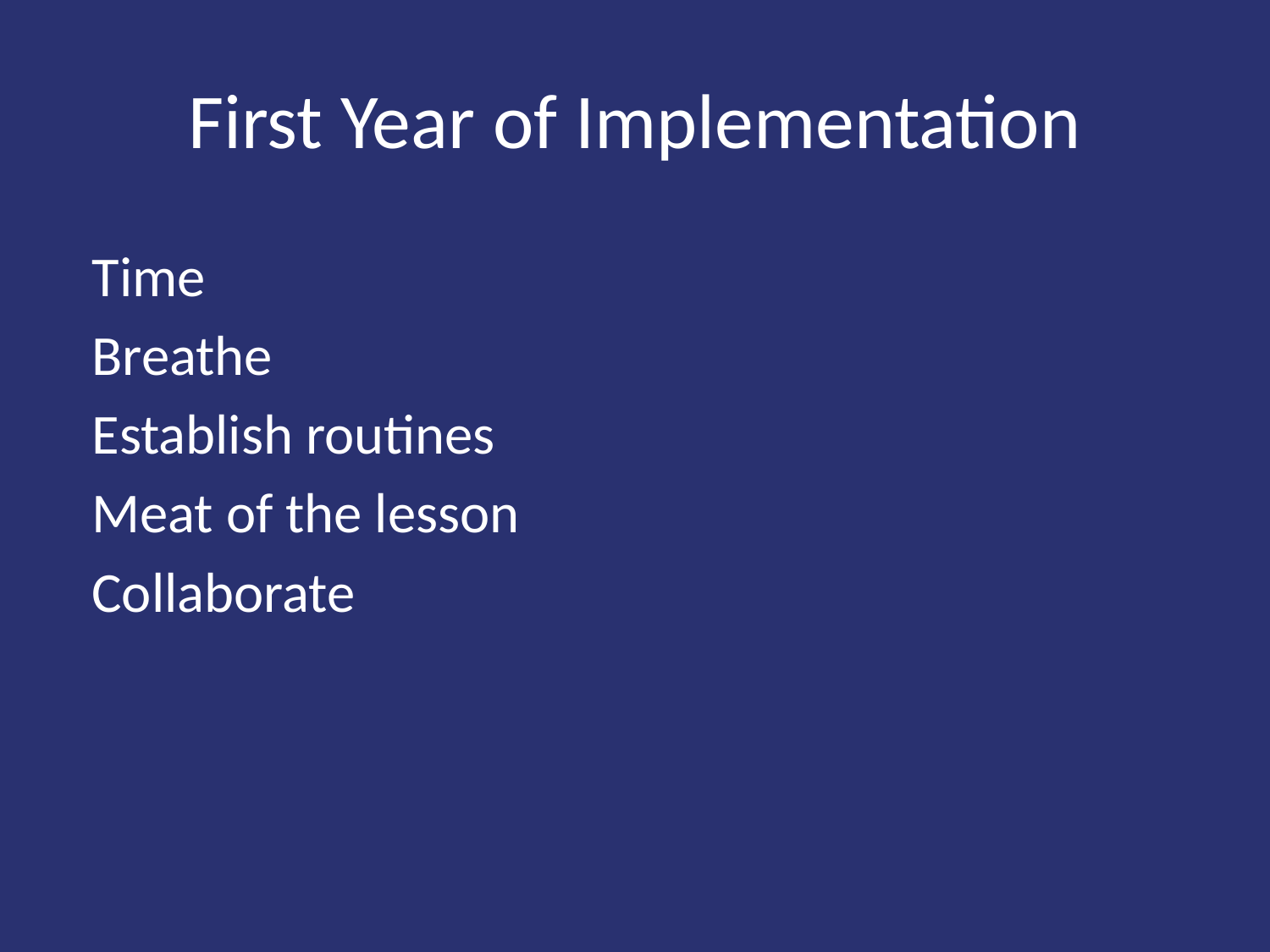

# First Year of Implementation
Time
Breathe
Establish routines
Meat of the lesson
Collaborate